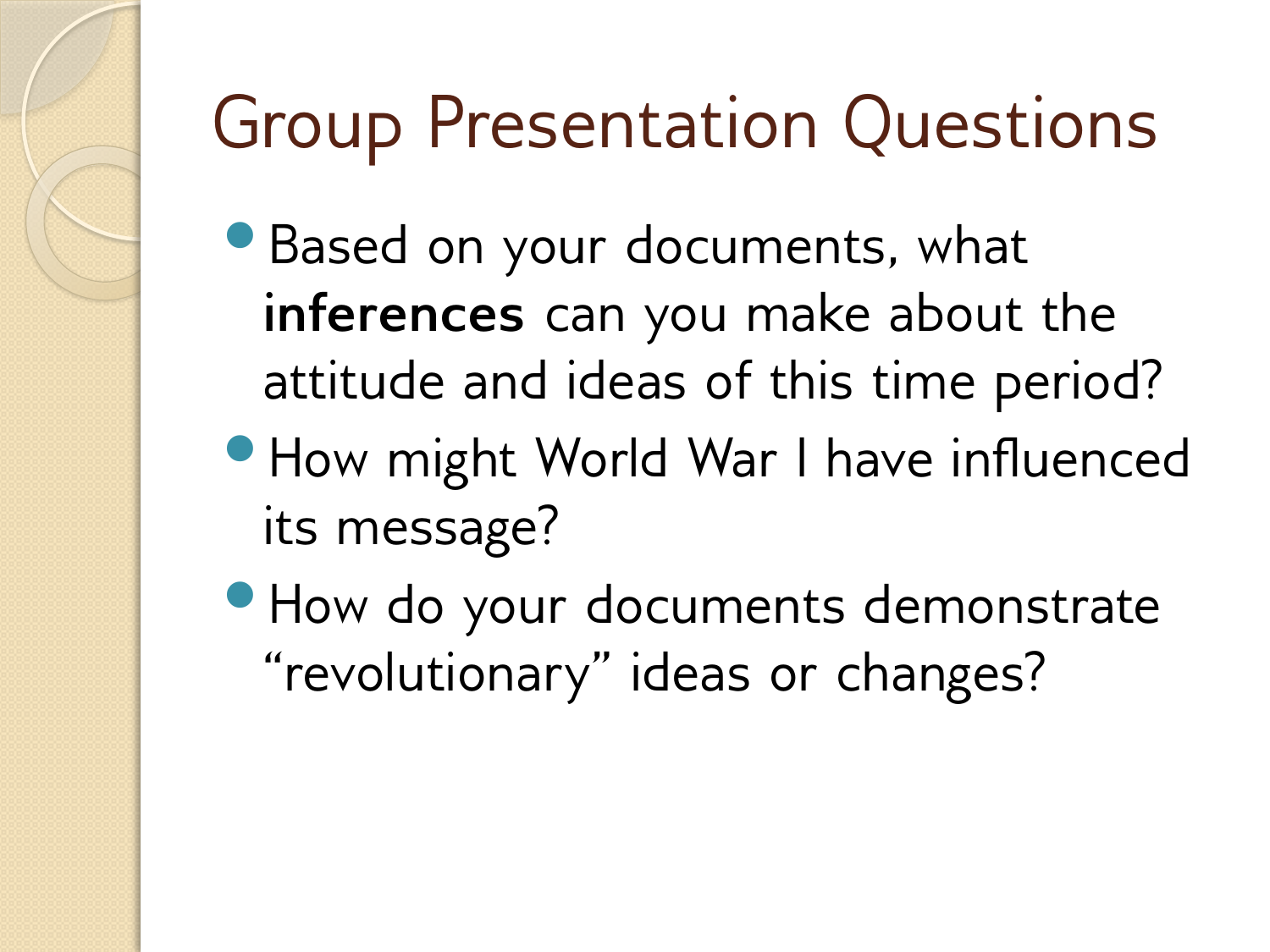

# Group Presentation Questions
Based on your documents, what inferences can you make about the attitude and ideas of this time period?
How might World War I have influenced its message?
How do your documents demonstrate “revolutionary” ideas or changes?